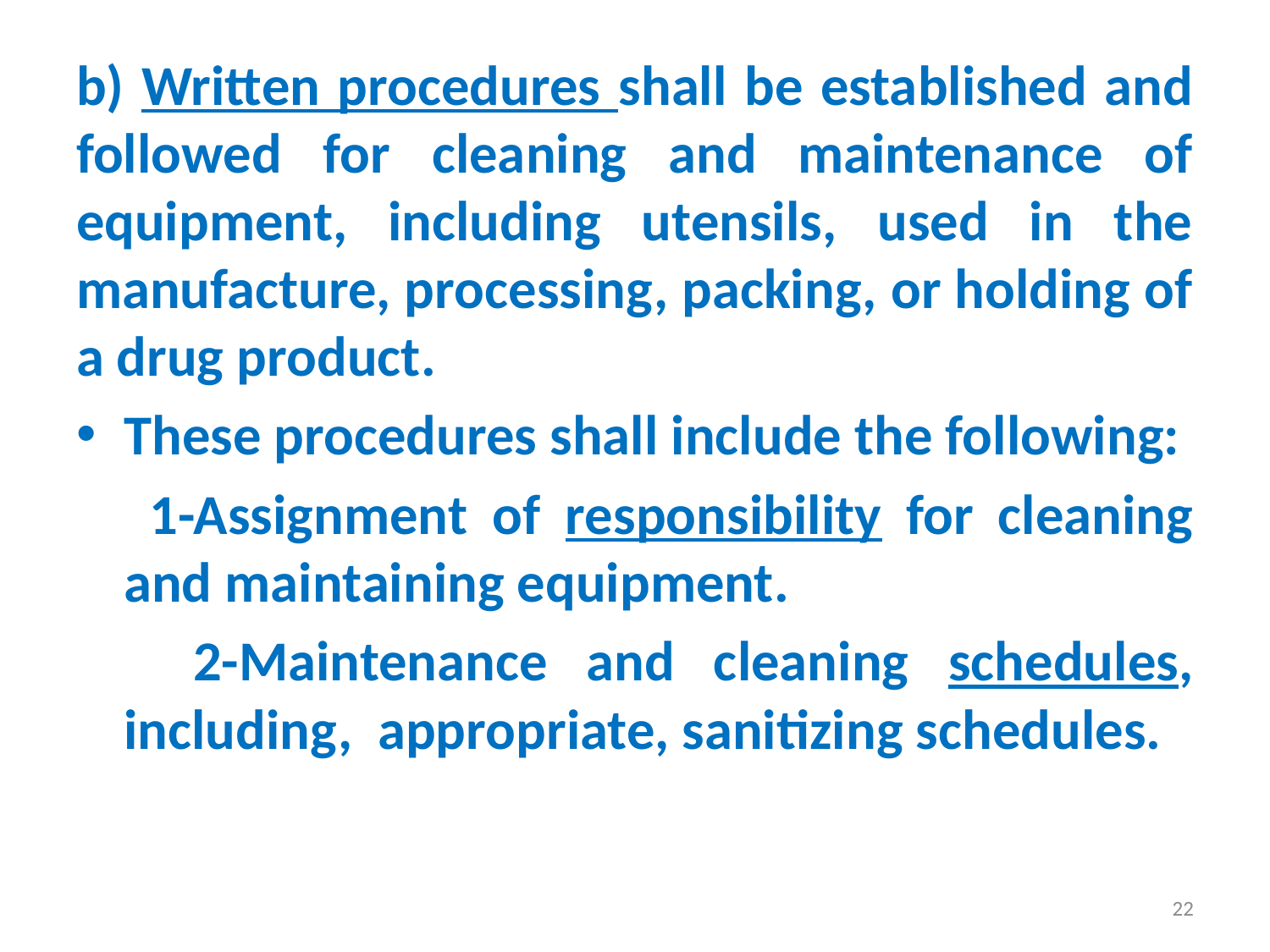

b) Written procedures shall be established and followed for cleaning and maintenance of equipment, including utensils, used in the manufacture, processing, packing, or holding of a drug product.
These procedures shall include the following:
   1-Assignment of responsibility for cleaning and maintaining equipment.
   2-Maintenance and cleaning schedules, including,  appropriate, sanitizing schedules.

22